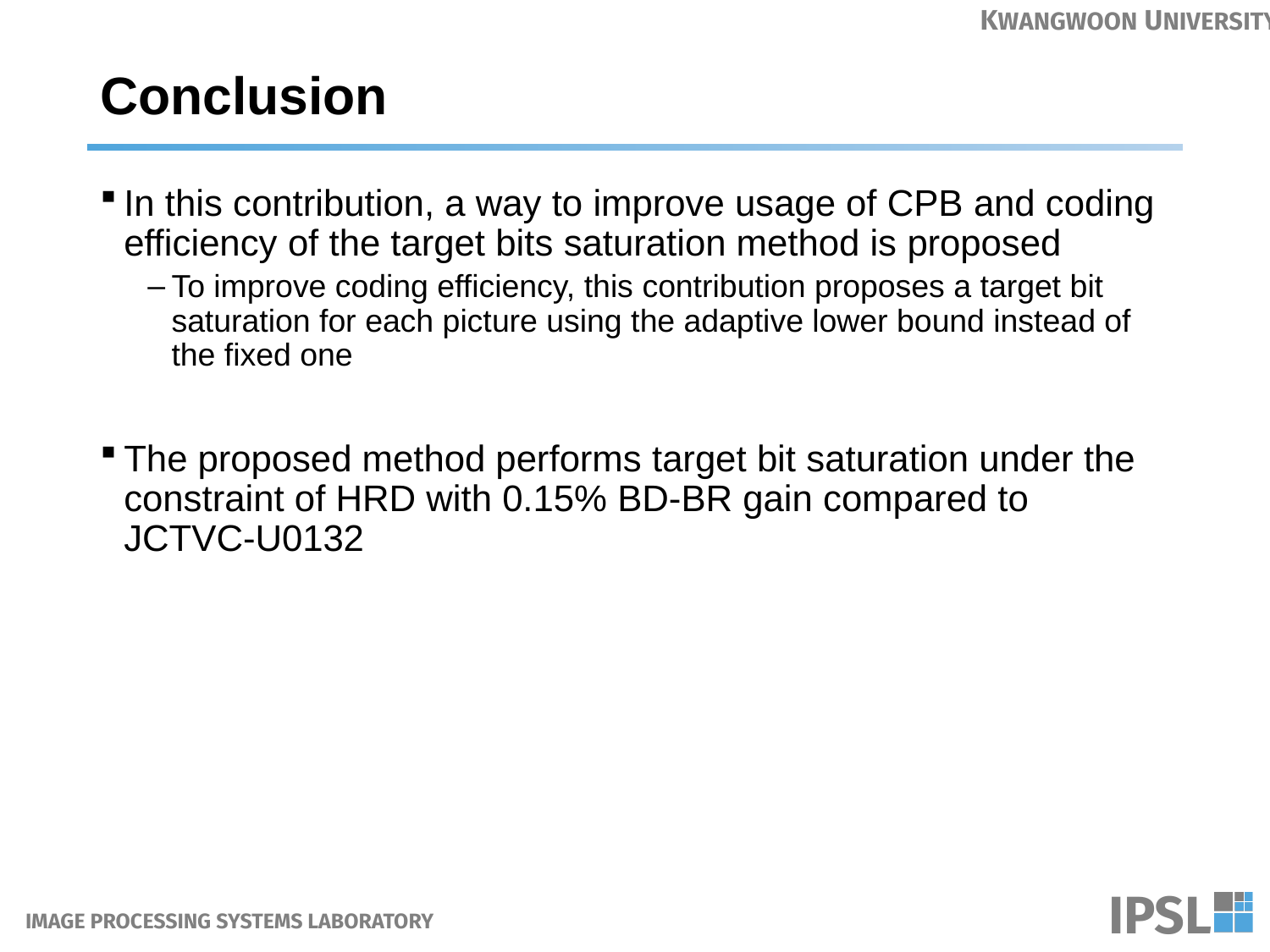

# Conclusion
In this contribution, a way to improve usage of CPB and coding efficiency of the target bits saturation method is proposed
To improve coding efficiency, this contribution proposes a target bit saturation for each picture using the adaptive lower bound instead of the fixed one

The proposed method performs target bit saturation under the constraint of HRD with 0.15% BD-BR gain compared to JCTVC-U0132